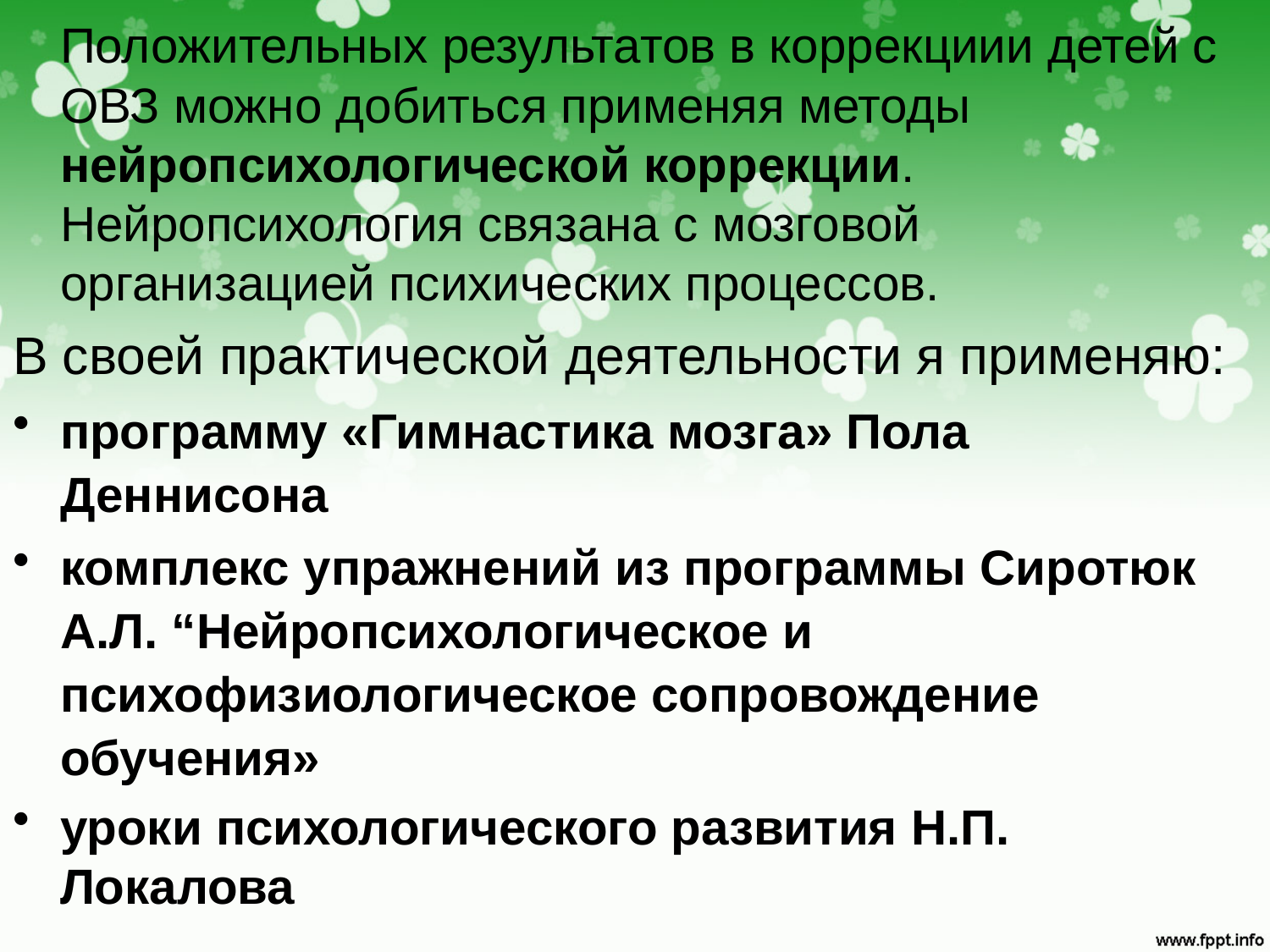

Положительных результатов в коррекциии детей с ОВЗ можно добиться применяя методы нейропсихологической коррекции. Нейропсихология связана с мозговой организацией психических процессов.
В своей практической деятельности я применяю:
программу «Гимнастика мозга» Пола Деннисона
комплекс упражнений из программы Сиротюк А.Л. “Нейропсихологическое и психофизиологическое сопровождение обучения»
уроки психологического развития Н.П. Локалова